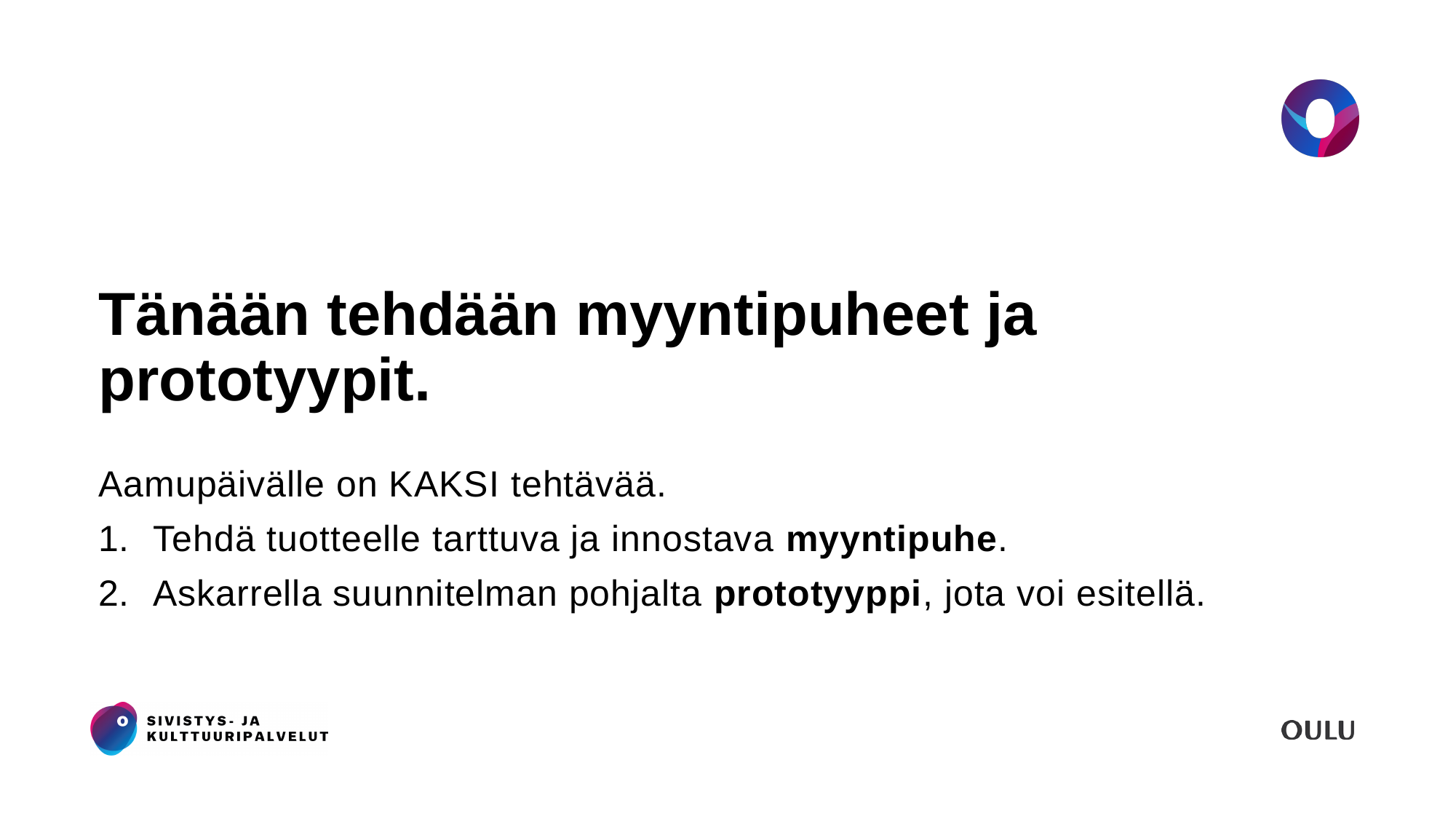

# Tänään tehdään myyntipuheet ja prototyypit.
23.3.2023
Aamupäivälle on KAKSI tehtävää.
Tehdä tuotteelle tarttuva ja innostava myyntipuhe.
Askarrella suunnitelman pohjalta prototyyppi, jota voi esitellä.